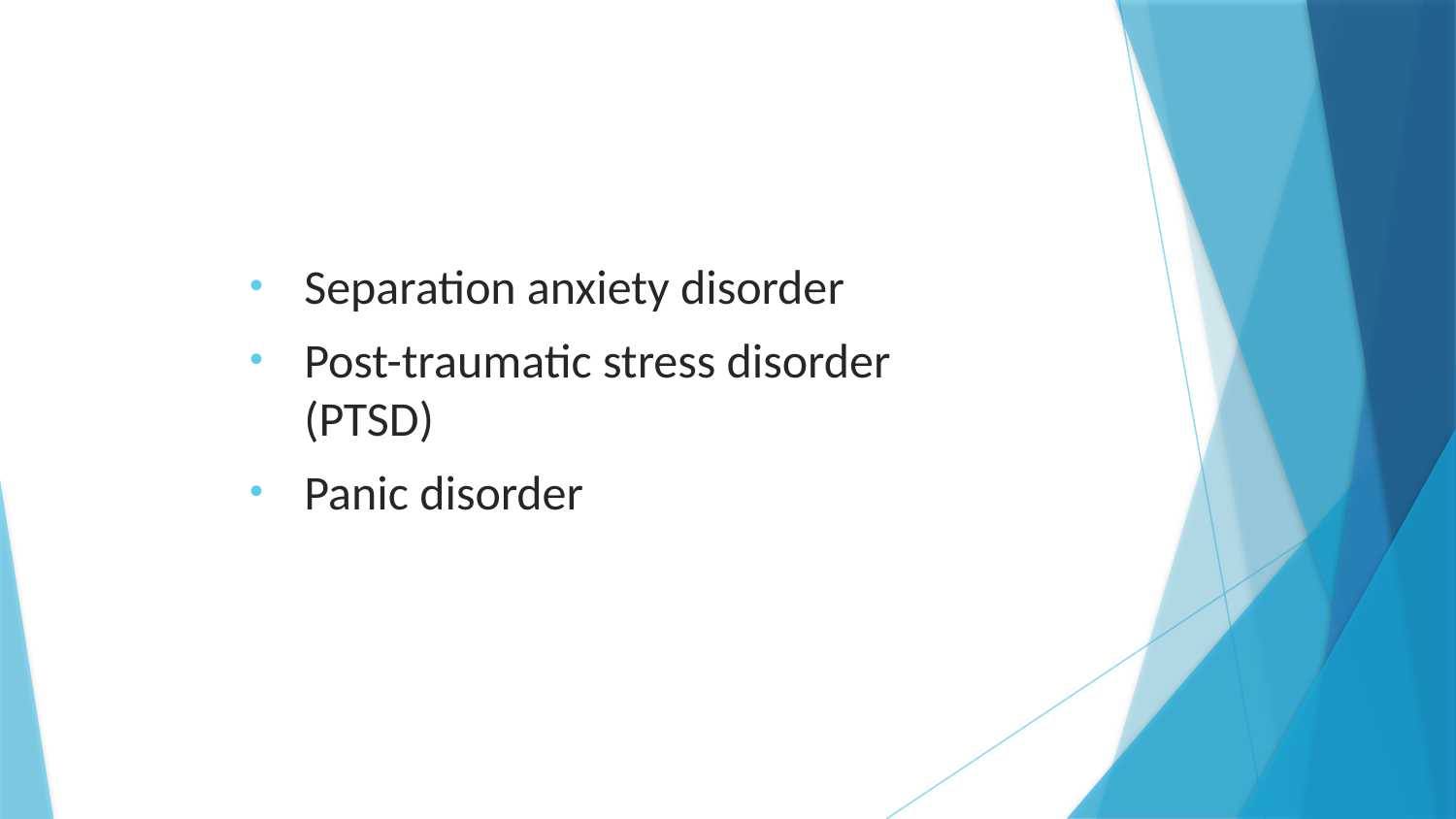

Separation anxiety disorder
Post-traumatic stress disorder (PTSD)
Panic disorder